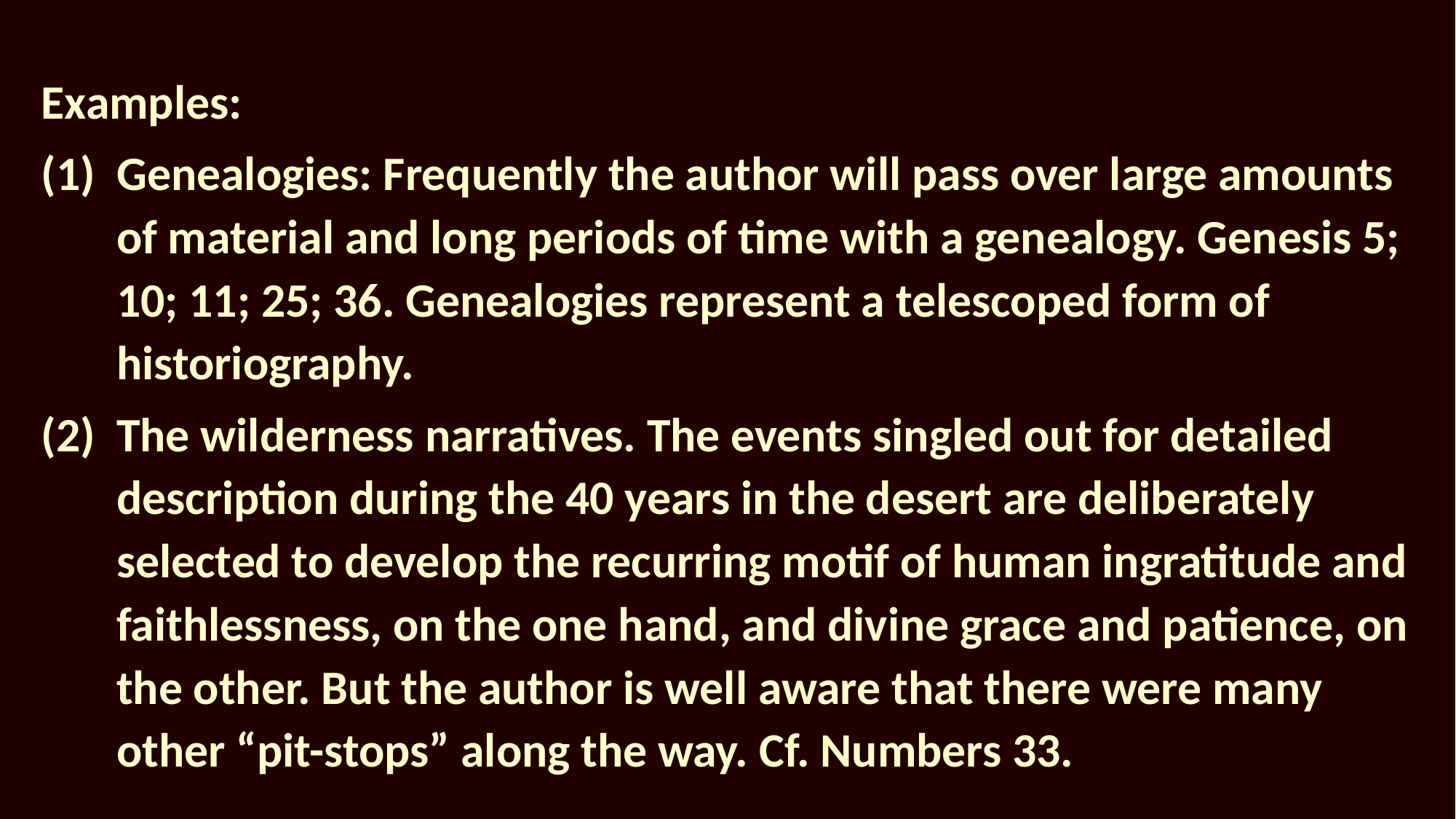

Examples:
Genealogies: Frequently the author will pass over large amounts of material and long periods of time with a genealogy. Genesis 5; 10; 11; 25; 36. Genealogies represent a telescoped form of historiography.
The wilderness narratives. The events singled out for detailed description during the 40 years in the desert are deliberately selected to develop the recurring motif of human ingratitude and faithlessness, on the one hand, and divine grace and patience, on the other. But the author is well aware that there were many other “pit-stops” along the way. Cf. Numbers 33.